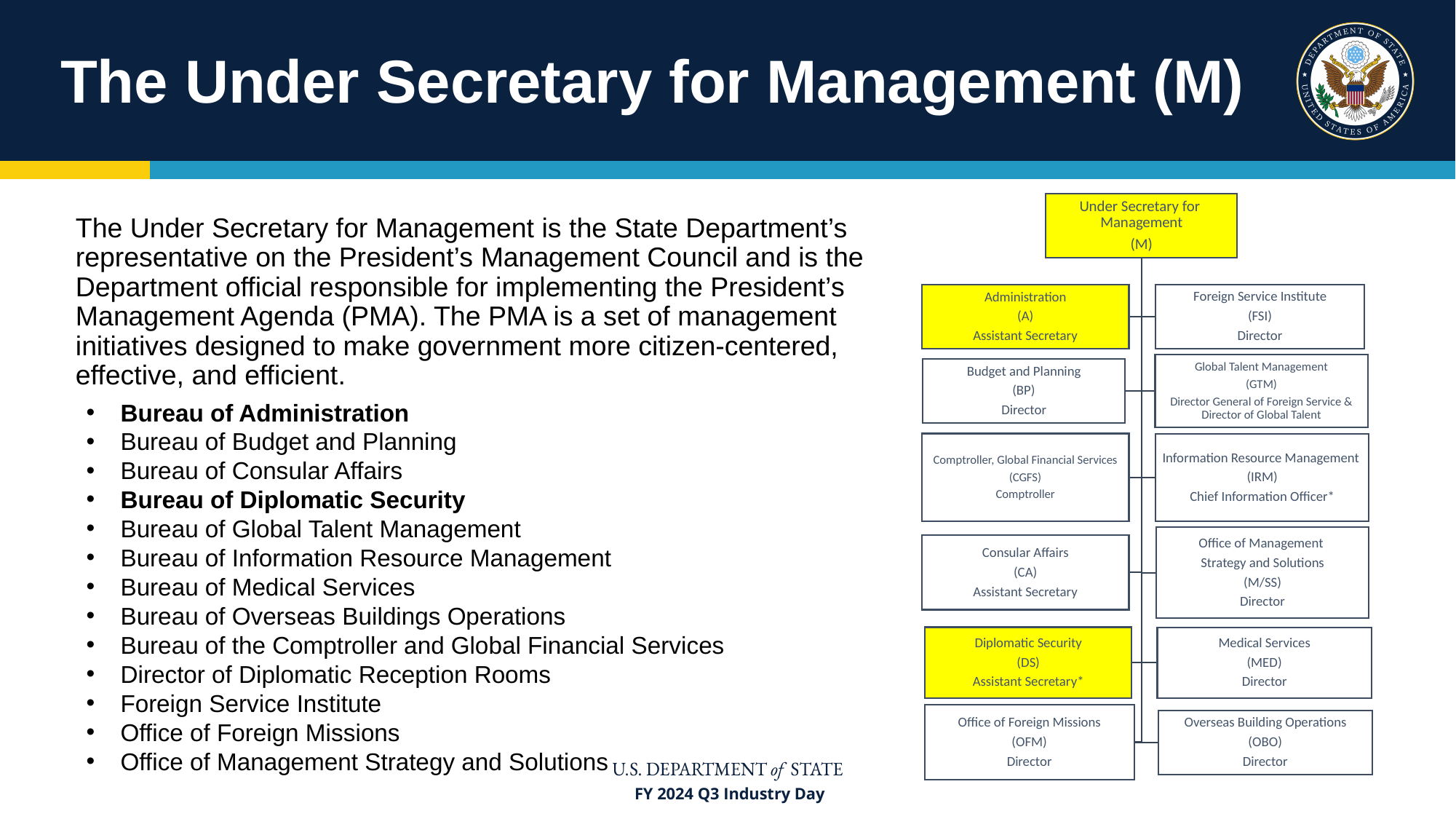

# The Under Secretary for Management (M)
Under Secretary for  Management
(M)
Administration
(A)
Assistant Secretary
Foreign Service Institute
(FSI)
Director
Budget and Planning
(BP)
Director
Global Talent Management
(GTM)
Director General of Foreign Service & Director of Global Talent
Comptroller, Global Financial Services
(CGFS)
Comptroller
Information Resource Management
(IRM)
Chief Information Officer*
Consular Affairs
(CA)
Assistant Secretary
Office of Management
Strategy and Solutions
(M/SS)
Director
Diplomatic Security
(DS)
Assistant Secretary*
Medical Services
(MED)
Director
Office of Foreign Missions
(OFM)
Director
Overseas Building Operations
(OBO)
Director

The Under Secretary for Management is the State Department’s   representative on the President’s Management Council and is the Department official responsible for implementing the President’s Management Agenda (PMA). The PMA is a set of management initiatives designed to make government more citizen-centered, effective, and efficient.
Bureau of Administration
Bureau of Budget and Planning
Bureau of Consular Affairs
Bureau of Diplomatic Security
Bureau of Global Talent Management
Bureau of Information Resource Management
Bureau of Medical Services
Bureau of Overseas Buildings Operations
Bureau of the Comptroller and Global Financial Services
Director of Diplomatic Reception Rooms
Foreign Service Institute
Office of Foreign Missions
Office of Management Strategy and Solutions